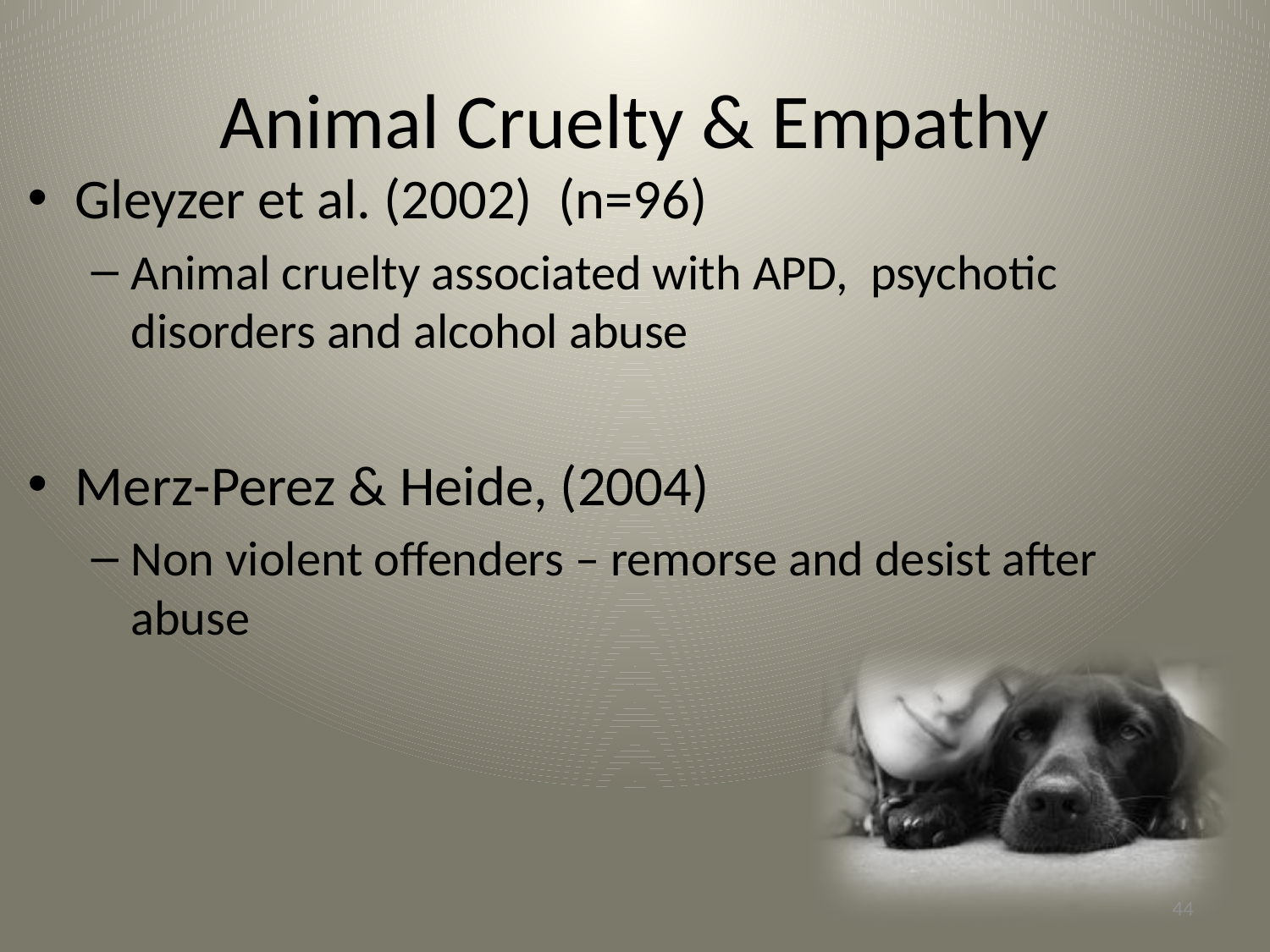

# Animal Cruelty & Empathy
Gleyzer et al. (2002)  (n=96)
Animal cruelty associated with APD,  psychotic disorders and alcohol abuse

Merz-Perez & Heide, (2004)
Non violent offenders – remorse and desist after abuse

44